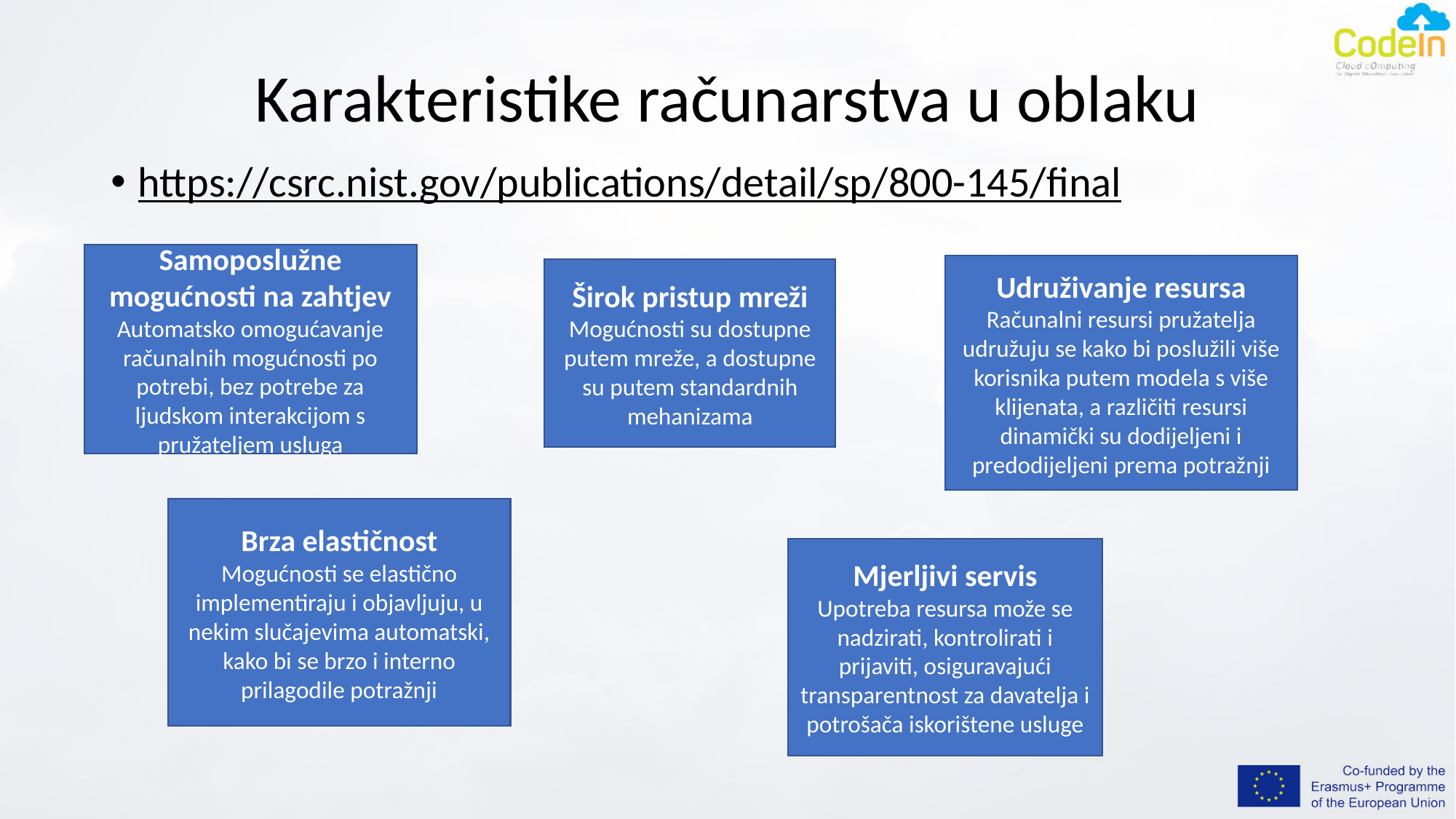

# Karakteristike računarstva u oblaku
https://csrc.nist.gov/publications/detail/sp/800-145/final

Samoposlužne mogućnosti na zahtjev
Automatsko omogućavanje računalnih mogućnosti po potrebi, bez potrebe za ljudskom interakcijom s pružateljem usluga
Udruživanje resursa
Računalni resursi pružatelja udružuju se kako bi poslužili više korisnika putem modela s više klijenata, a različiti resursi dinamički su dodijeljeni i predodijeljeni prema potražnji
Širok pristup mreži
Mogućnosti su dostupne putem mreže, a dostupne su putem standardnih mehanizama
Brza elastičnost
Mogućnosti se elastično implementiraju i objavljuju, u nekim slučajevima automatski, kako bi se brzo i interno prilagodile potražnji
Mjerljivi servis
Upotreba resursa može se nadzirati, kontrolirati i prijaviti, osiguravajući transparentnost za davatelja i potrošača iskorištene usluge